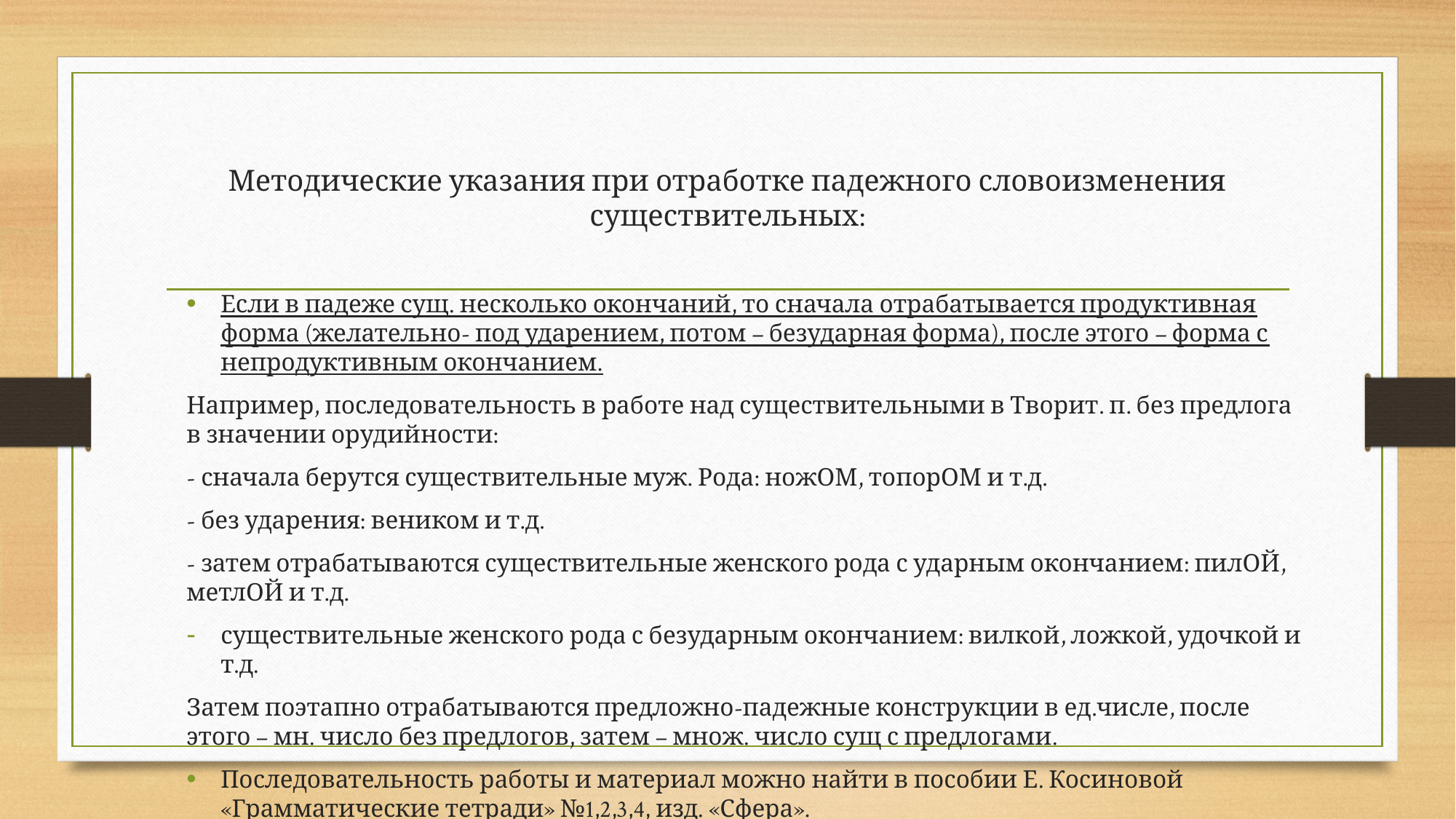

# Методические указания при отработке падежного словоизменения существительных:
Если в падеже сущ. несколько окончаний, то сначала отрабатывается продуктивная форма (желательно- под ударением, потом – безударная форма), после этого – форма с непродуктивным окончанием.
Например, последовательность в работе над существительными в Творит. п. без предлога в значении орудийности:
- сначала берутся существительные муж. Рода: ножОМ, топорОМ и т.д.
- без ударения: веником и т.д.
- затем отрабатываются существительные женского рода с ударным окончанием: пилОЙ, метлОЙ и т.д.
существительные женского рода с безударным окончанием: вилкой, ложкой, удочкой и т.д.
Затем поэтапно отрабатываются предложно-падежные конструкции в ед.числе, после этого – мн. число без предлогов, затем – множ. число сущ с предлогами.
Последовательность работы и материал можно найти в пособии Е. Косиновой «Грамматические тетради» №1,2,3,4, изд. «Сфера».